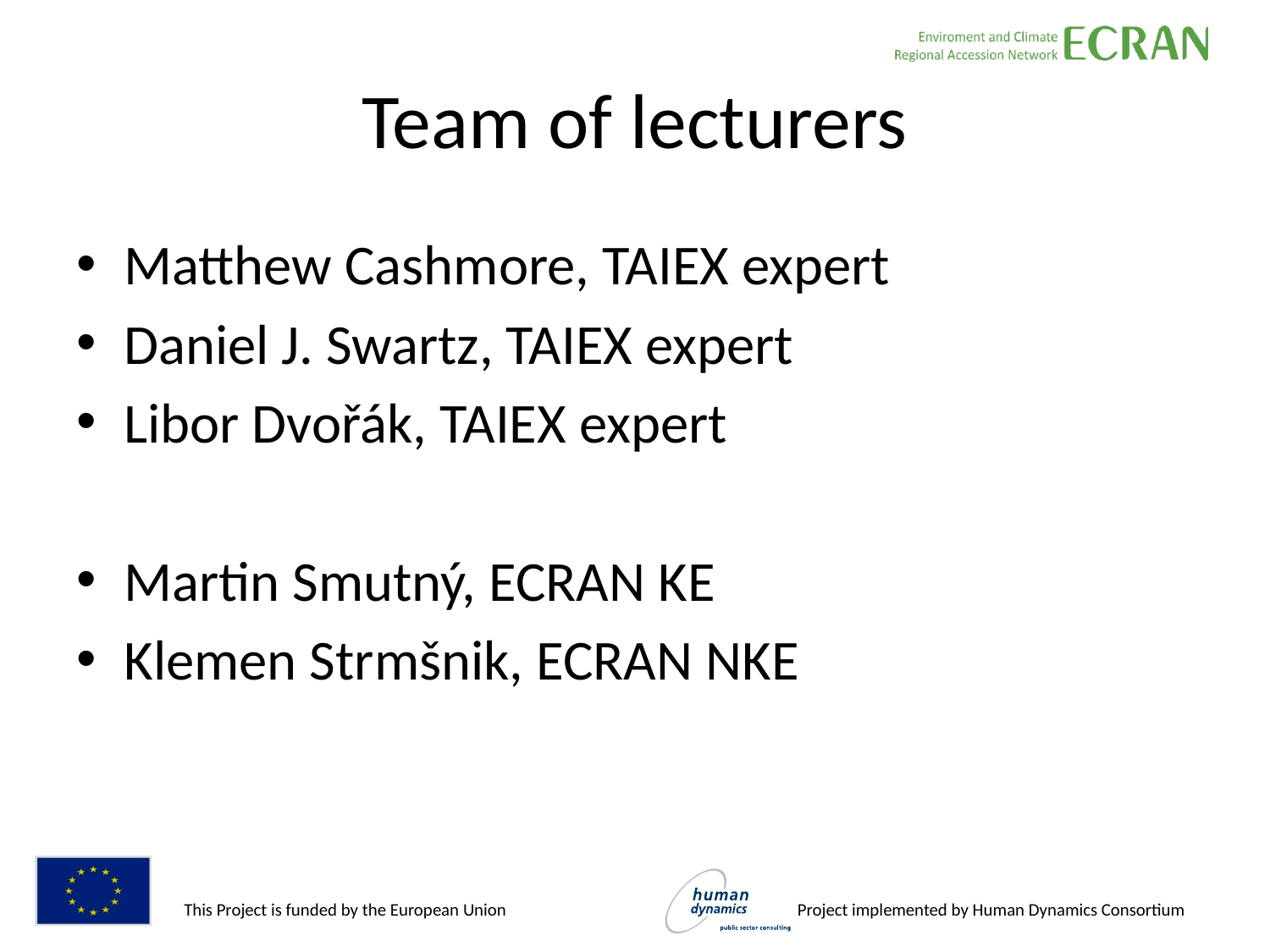

# Team of lecturers
Matthew Cashmore, TAIEX expert
Daniel J. Swartz, TAIEX expert
Libor Dvořák, TAIEX expert

Martin Smutný, ECRAN KE
Klemen Strmšnik, ECRAN NKE